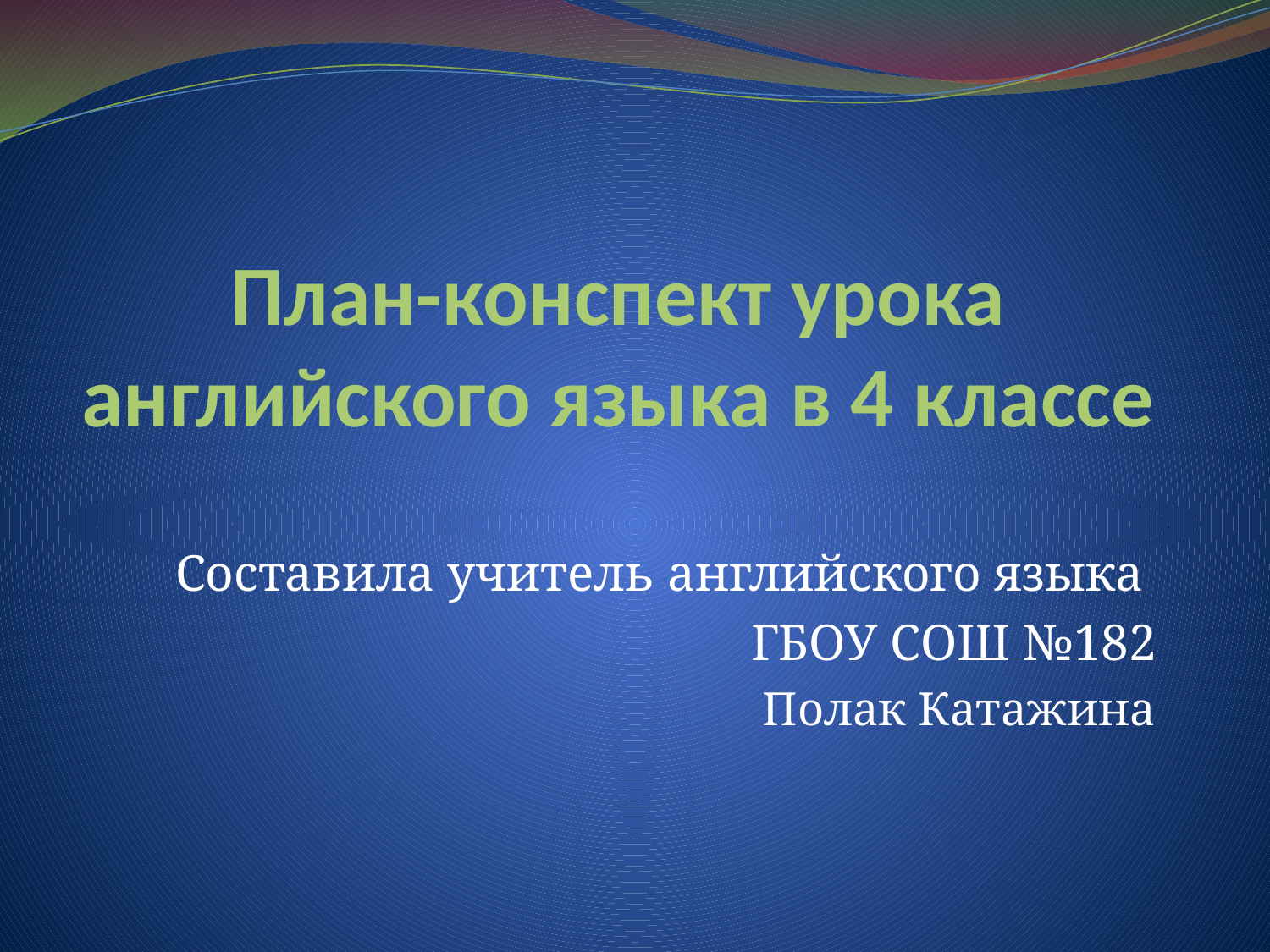

# План-конспект урока английского языка в 4 классе
Составила учитель английского языка
ГБОУ СОШ №182
Полак Катажина